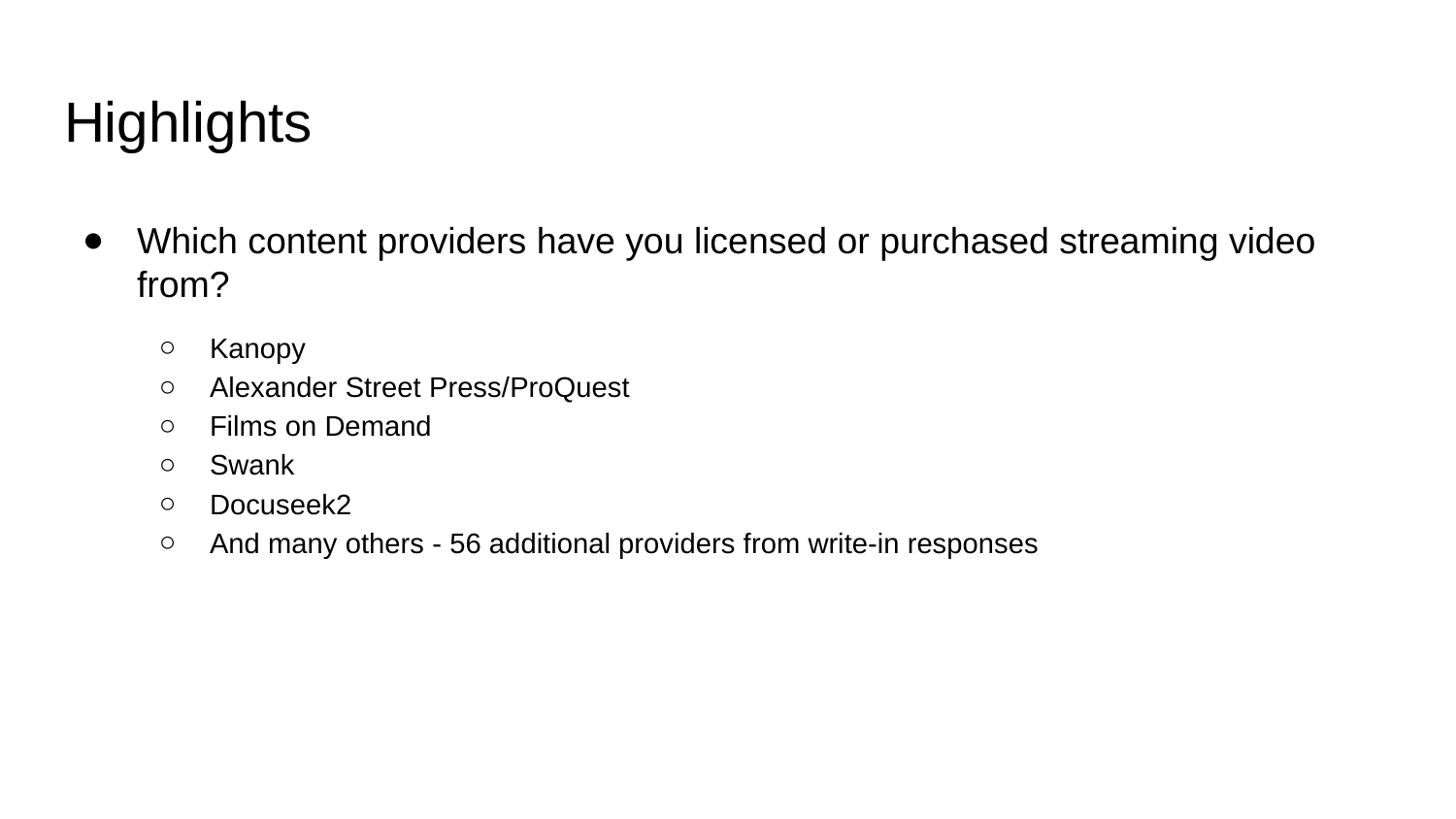

# Highlights
Which content providers have you licensed or purchased streaming video from?
Kanopy
Alexander Street Press/ProQuest
Films on Demand
Swank
Docuseek2
And many others - 56 additional providers from write-in responses